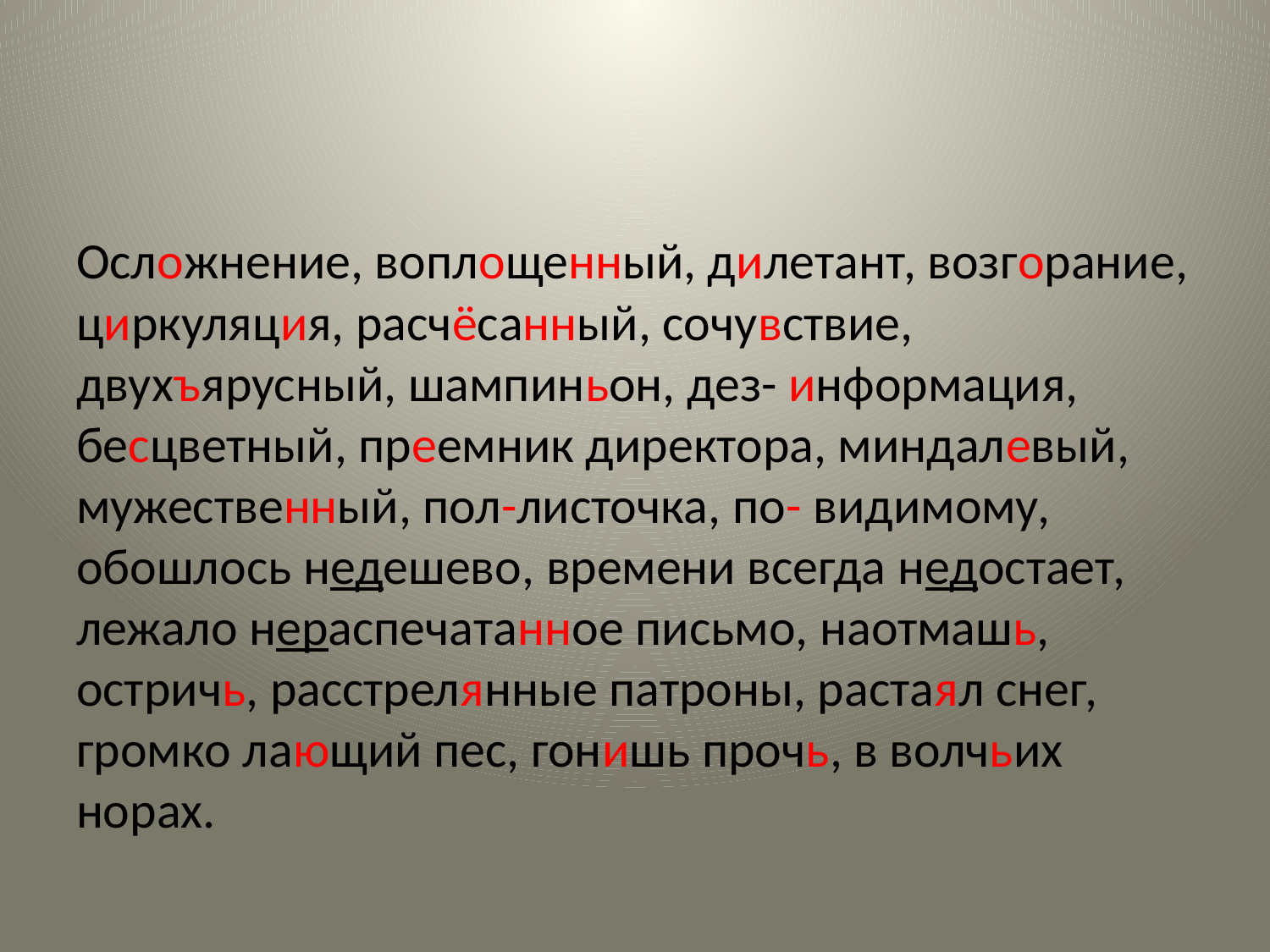

#
Осложнение, воплощенный, дилетант, возгорание, циркуляция, расчёсанный, сочувствие, двухъярусный, шампиньон, дез- информация, бесцветный, преемник директора, миндалевый, мужественный, пол-листочка, по- видимому, обошлось недешево, времени всегда недостает, лежало нераспечатанное письмо, наотмашь, остричь, расстрелянные патроны, растаял снег, громко лающий пес, гонишь прочь, в волчьих норах.